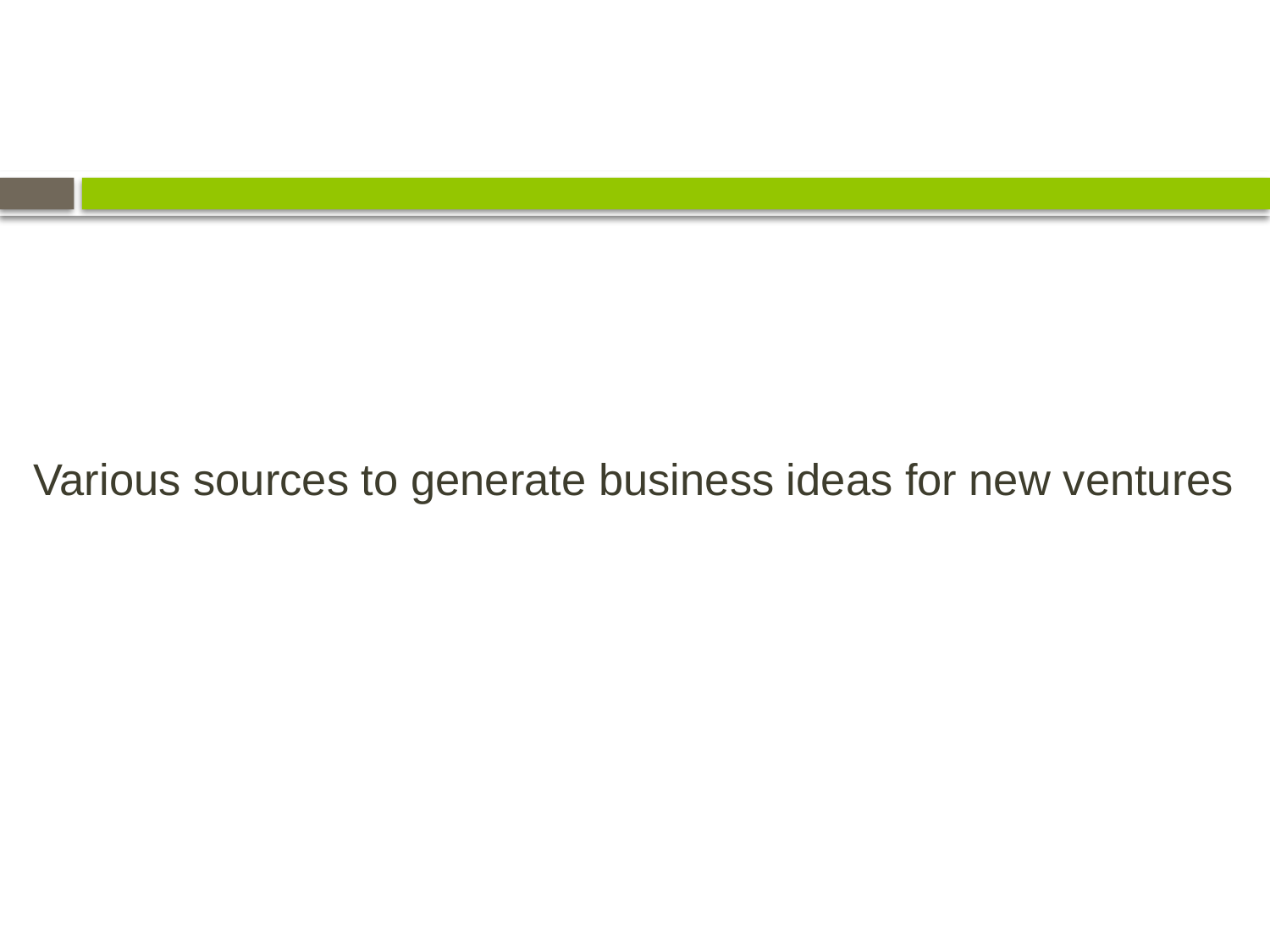

#
Various sources to generate business ideas for new ventures